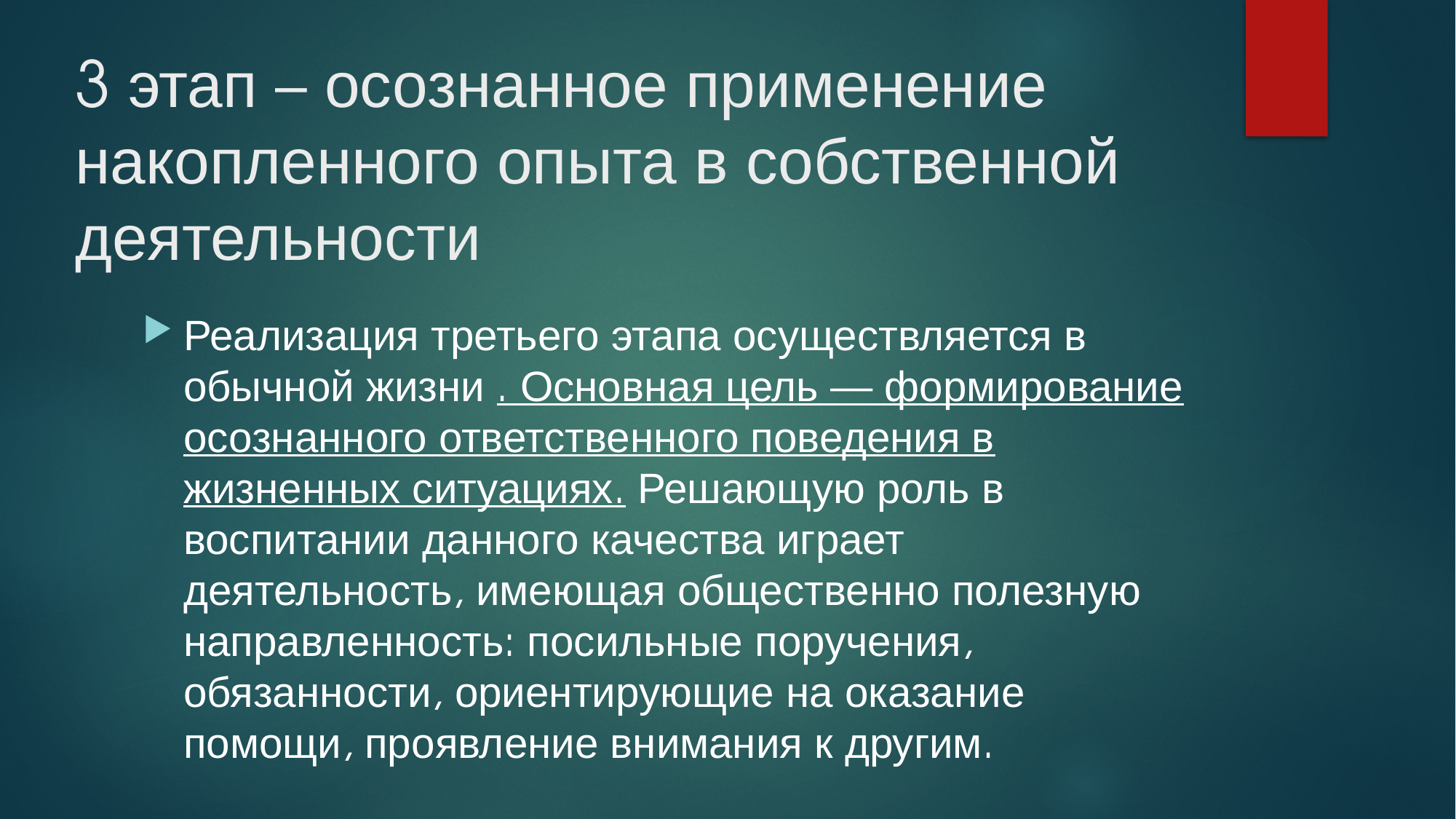

# 3 этап – осознанное применение накопленного опыта в собственной деятельности
Реализация третьего этапа осуществляется в обычной жизни . Основная цель — формирование осознанного ответственного поведения в жизненных ситуациях. Решающую роль в воспитании данного качества играет деятельность, имеющая общественно полезную направленность: посильные поручения,  обязанности, ориентирующие на оказание помощи, проявление внимания к другим.